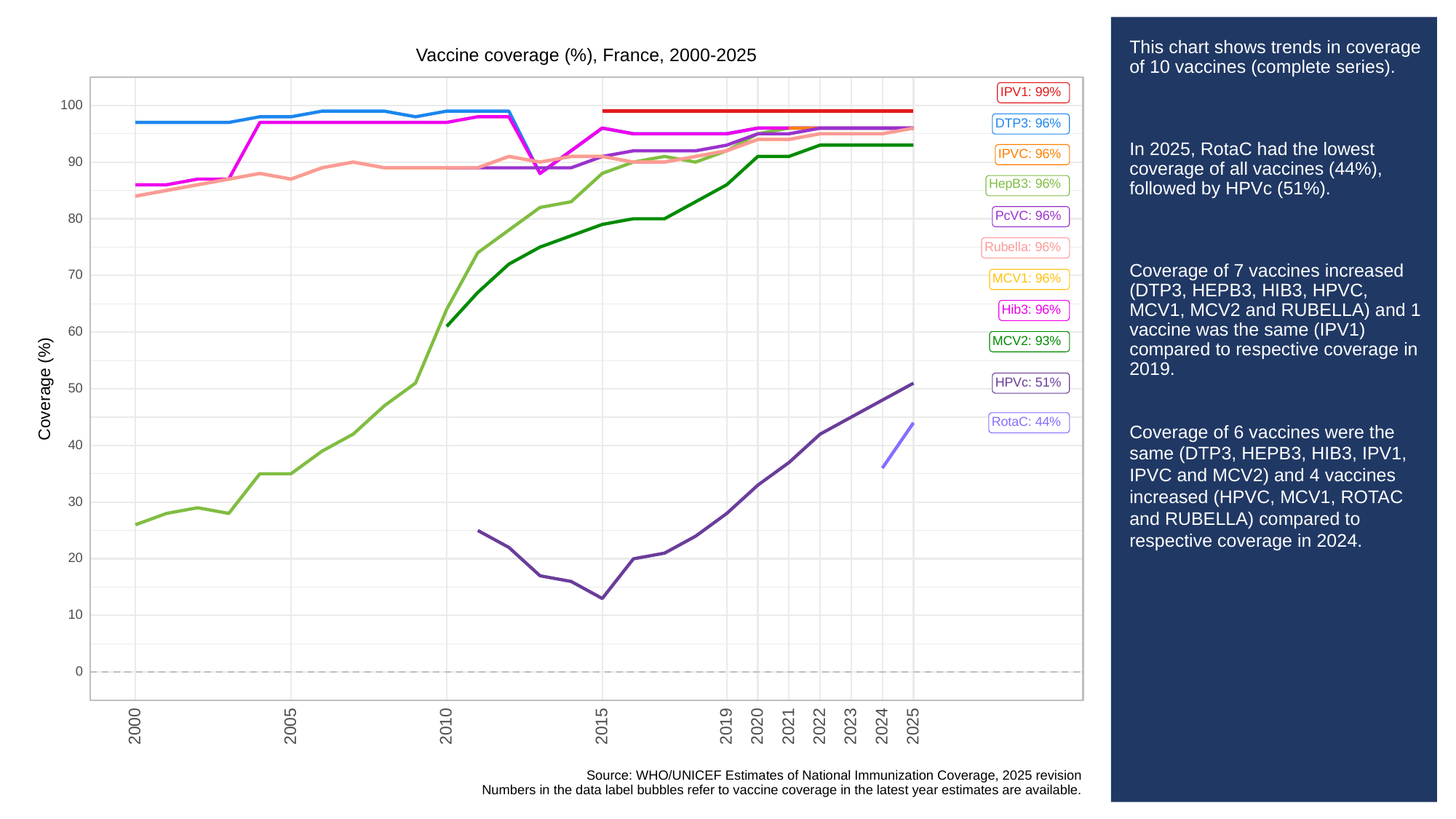

# This chart shows trends in coverage of 10 vaccines (complete series).

In 2025, RotaC had the lowest coverage of all vaccines (44%), followed by HPVc (51%).

Coverage of 7 vaccines increased (DTP3, HEPB3, HIB3, HPVC, MCV1, MCV2 and RUBELLA) and 1 vaccine was the same (IPV1) compared to respective coverage in 2019.

Coverage of 6 vaccines were the same (DTP3, HEPB3, HIB3, IPV1, IPVC and MCV2) and 4 vaccines increased (HPVC, MCV1, ROTAC and RUBELLA) compared to respective coverage in 2024.

Vaccine coverage (%), France, 2000-2025

IPV1: 99%

100

DTP3: 96%

IPVC: 96%
90

HepB3: 96%

PcVC: 96%
80

Rubella: 96%

70
MCV1: 96%

Hib3: 96%
60

MCV2: 93%

HPVc: 51%
Coverage (%)

50

RotaC: 44%

40

30

20

10

0

2023
2000
2005
2010
2015
2019
2020
2021
2022
2024
2025
Source: WHO/UNICEF Estimates of National Immunization Coverage, 2025 revision
Numbers in the data label bubbles refer to vaccine coverage in the latest year estimates are available.